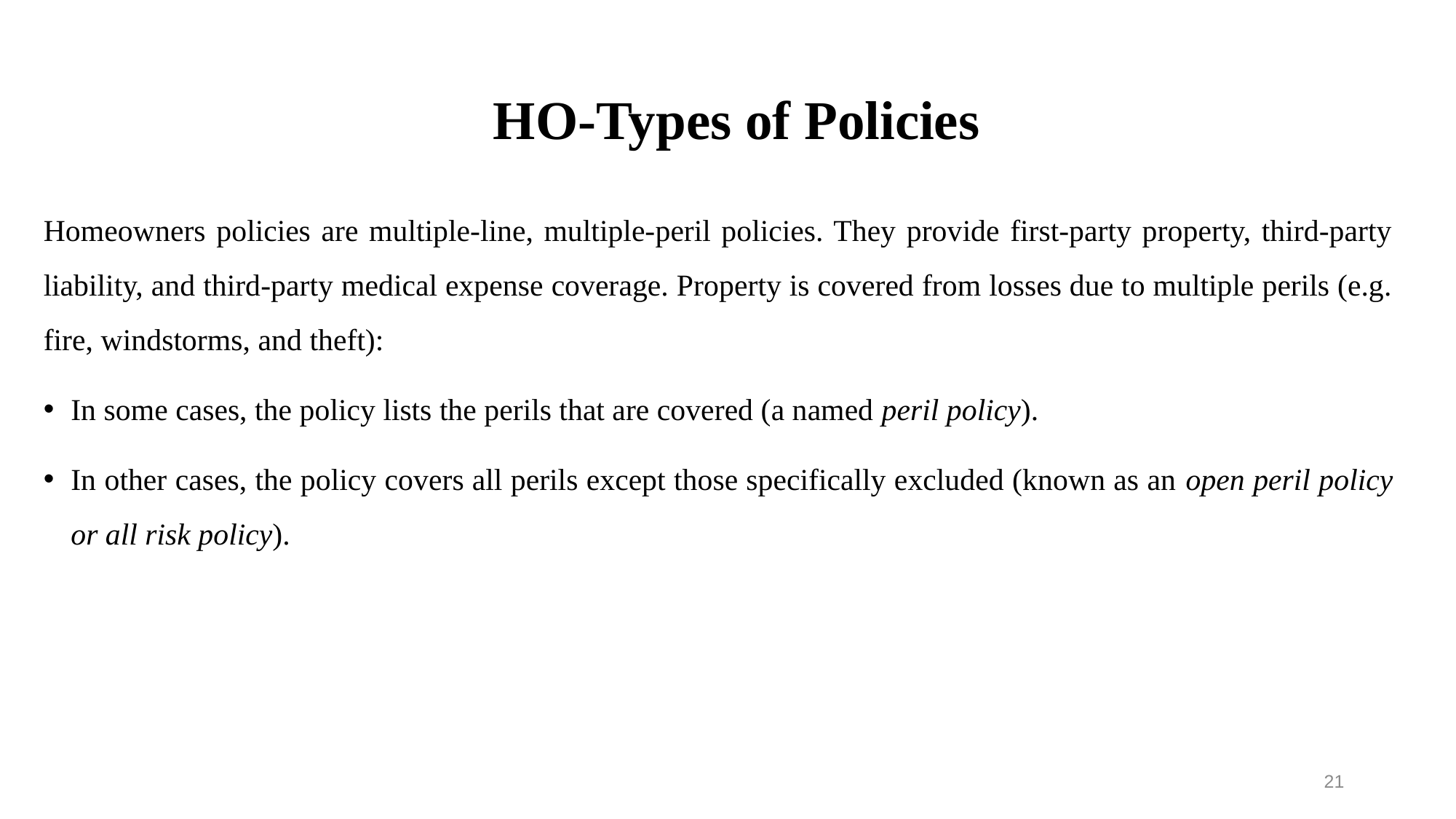

# HO-Types of Policies
Homeowners policies are multiple-line, multiple-peril policies. They provide first-party property, third-party liability, and third-party medical expense coverage. Property is covered from losses due to multiple perils (e.g. fire, windstorms, and theft):
In some cases, the policy lists the perils that are covered (a named peril policy).
In other cases, the policy covers all perils except those specifically excluded (known as an open peril policy or all risk policy).

21